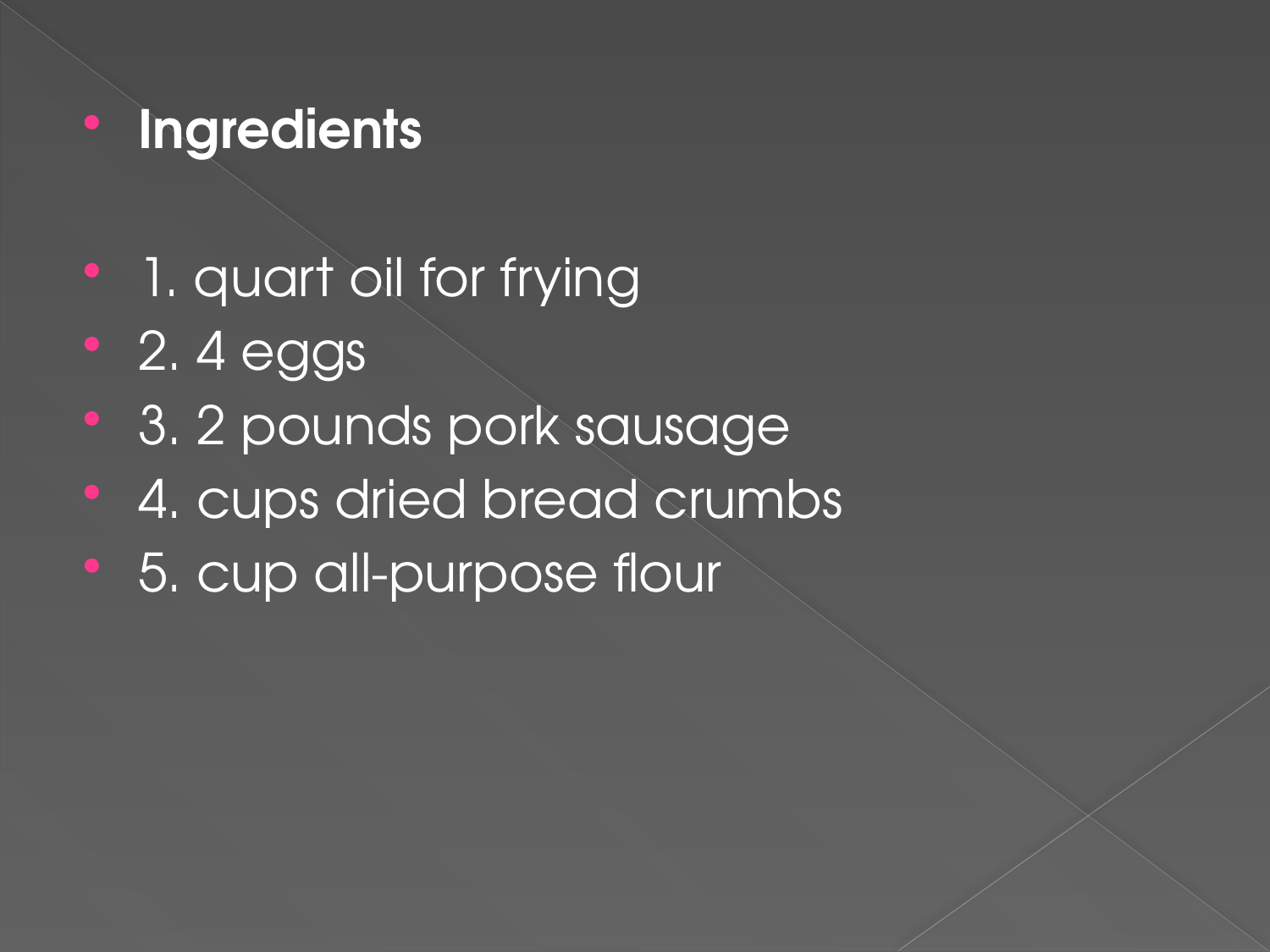

Ingredients

1. quart oil for frying
2. 4 eggs
3. 2 pounds pork sausage
4. cups dried bread crumbs
5. cup all-purpose flour